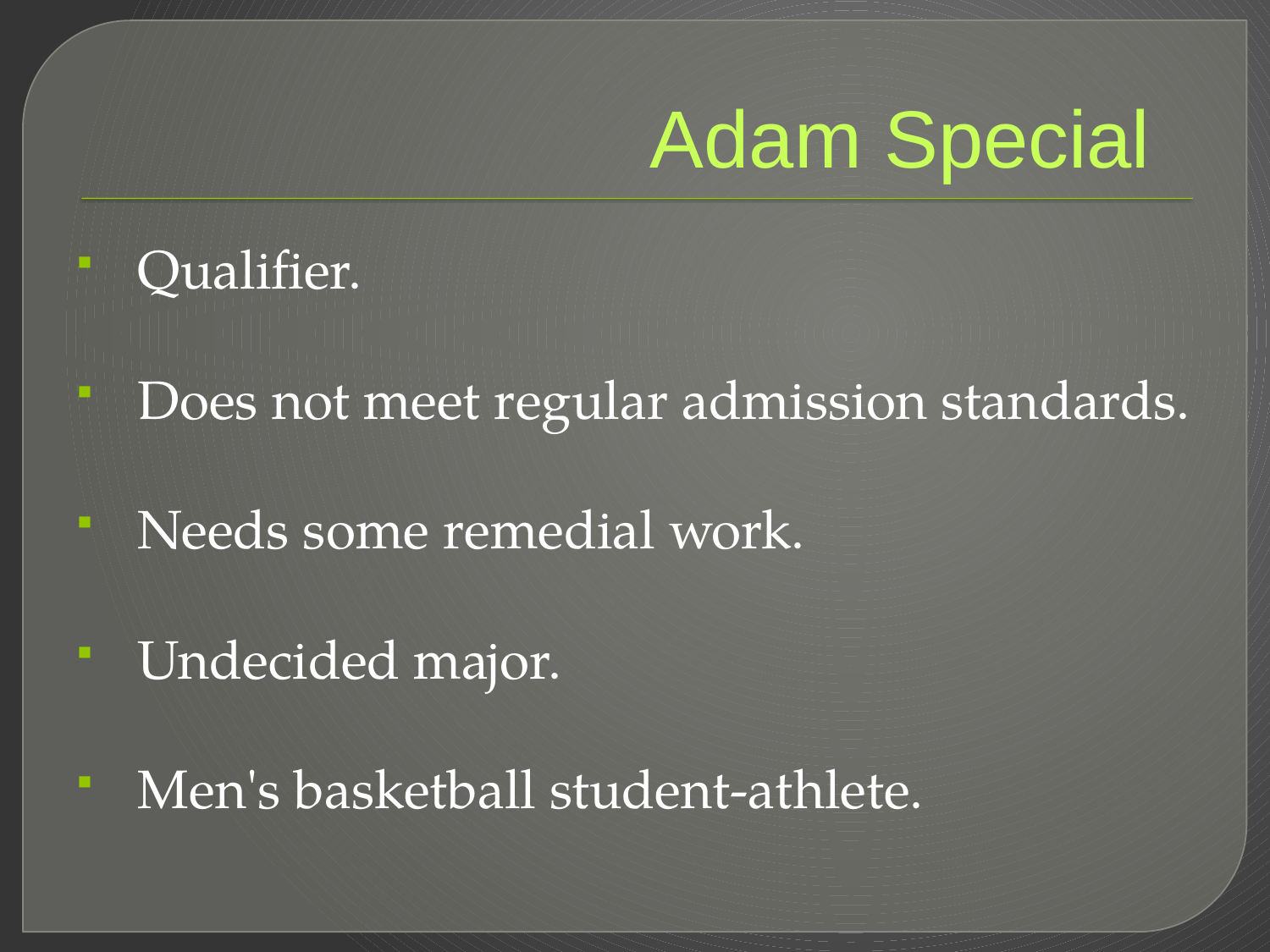

# Adam Special
Qualifier.

Does not meet regular admission standards.

Needs some remedial work.

Undecided major.

Men's basketball student-athlete.